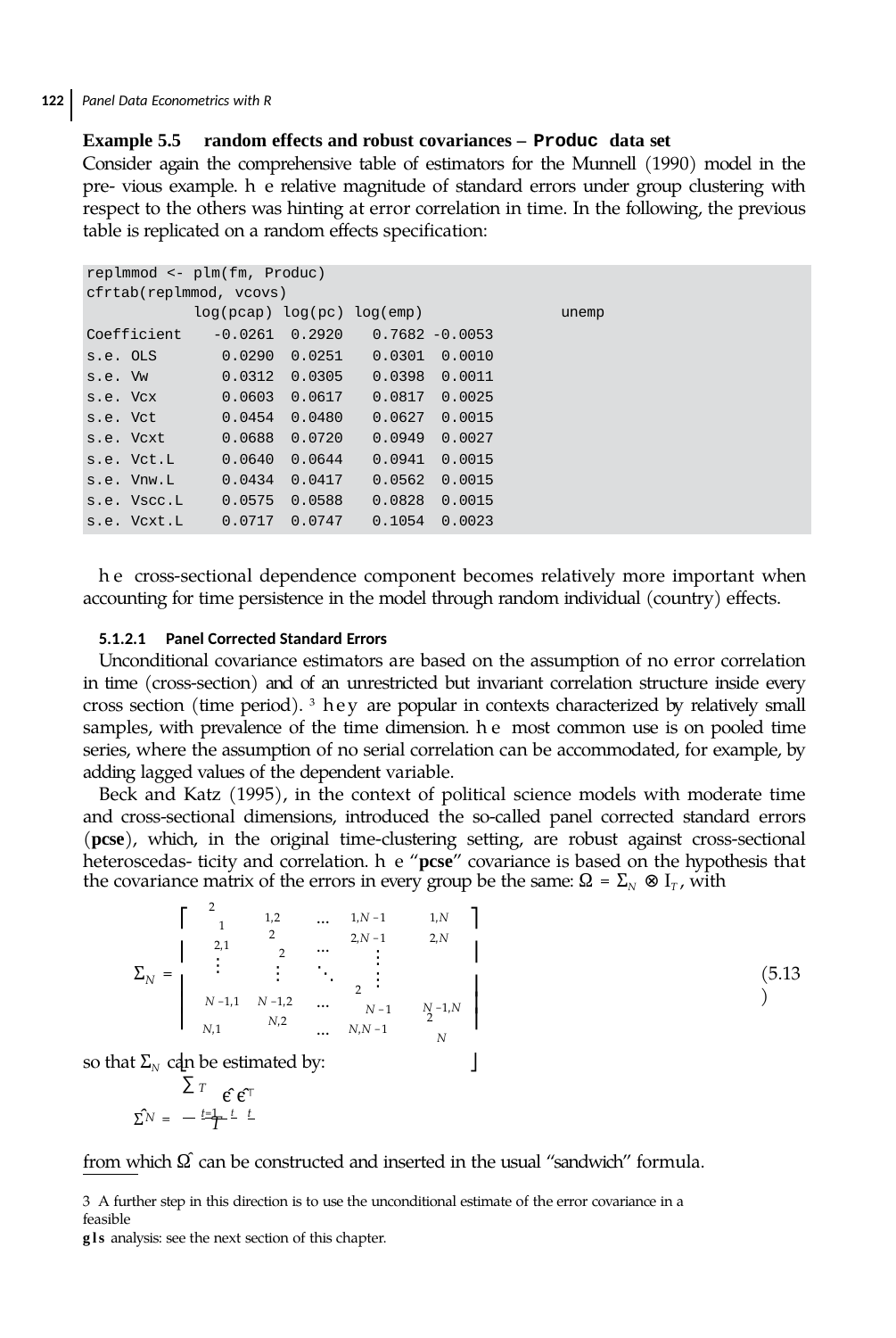

122  Panel Data Econometrics with R

Example 5.5  random effects and robust covariances – Produc data set
Consider again the comprehensive table of estimators for the Munnell (1990) model in the pre- vious example. he relative magnitude of standard errors under group clustering with respect to the others was hinting at error correlation in time. In the following, the previous table is replicated on a random effects speciﬁcation:

| replmmod <- plm(fm, Produc) cfrtab(replmmod, vcovs) log(pcap) log(pc) log(emp) unemp |  |  |  |  |
| --- | --- | --- | --- | --- |
| Coefficient | -0.0261 | 0.2920 | 0.7682 | -0.0053 |
| s.e. OLS | 0.0290 | 0.0251 | 0.0301 | 0.0010 |
| s.e. Vw | 0.0312 | 0.0305 | 0.0398 | 0.0011 |
| s.e. Vcx | 0.0603 | 0.0617 | 0.0817 | 0.0025 |
| s.e. Vct | 0.0454 | 0.0480 | 0.0627 | 0.0015 |
| s.e. Vcxt | 0.0688 | 0.0720 | 0.0949 | 0.0027 |
| s.e. Vct.L | 0.0640 | 0.0644 | 0.0941 | 0.0015 |
| s.e. Vnw.L | 0.0434 | 0.0417 | 0.0562 | 0.0015 |
| s.e. Vscc.L | 0.0575 | 0.0588 | 0.0828 | 0.0015 |
| s.e. Vcxt.L | 0.0717 | 0.0747 | 0.1054 | 0.0023 |
he cross-sectional dependence component becomes relatively more important when accounting for time persistence in the model through random individual (country) effects.

5.1.2.1  Panel Corrected Standard Errors
Unconditional covariance estimators are based on the assumption of no error correlation in time (cross-section) and of an unrestricted but invariant correlation structure inside every cross section (time period). 3 hey are popular in contexts characterized by relatively small samples, with prevalence of the time dimension. he most common use is on pooled time series, where the assumption of no serial correlation can be accommodated, for example, by adding lagged values of the dependent variable.
Beck and Katz (1995), in the context of political science models with moderate time and cross-sectional dimensions, introduced the so-called panel corrected standard errors (pcse), which, in the original time-clustering setting, are robust against cross-sectional heteroscedas- ticity and correlation. he “pcse” covariance is based on the hypothesis that the covariance matrix of the errors in every group be the same: Ω = ΣN ⊗ IT , with
2
…
…
⋱
…
…
1,N −1	1,N
2,N −1	2,N
⋮	⋮
⎤
⎡
1,2
1
2,1
⋮
2
⎥
⎢
2
⋮
N −1,1  N −1,2
N,2
Σ  =
(5.13)
N
⎢
⎥
2

⎢
⎥
N −1,N
N −1
⎢⎣
⎥⎦
2
N,1
N,N −1
N
so that ΣN can be estimated by:
∑
T
ϵ̂ ϵ̂⊤
=   t=1  t t
Σ̂
N
T
from which Ω̂ can be constructed and inserted in the usual “sandwich” formula.
3 A further step in this direction is to use the unconditional estimate of the error covariance in a feasible
gls analysis: see the next section of this chapter.